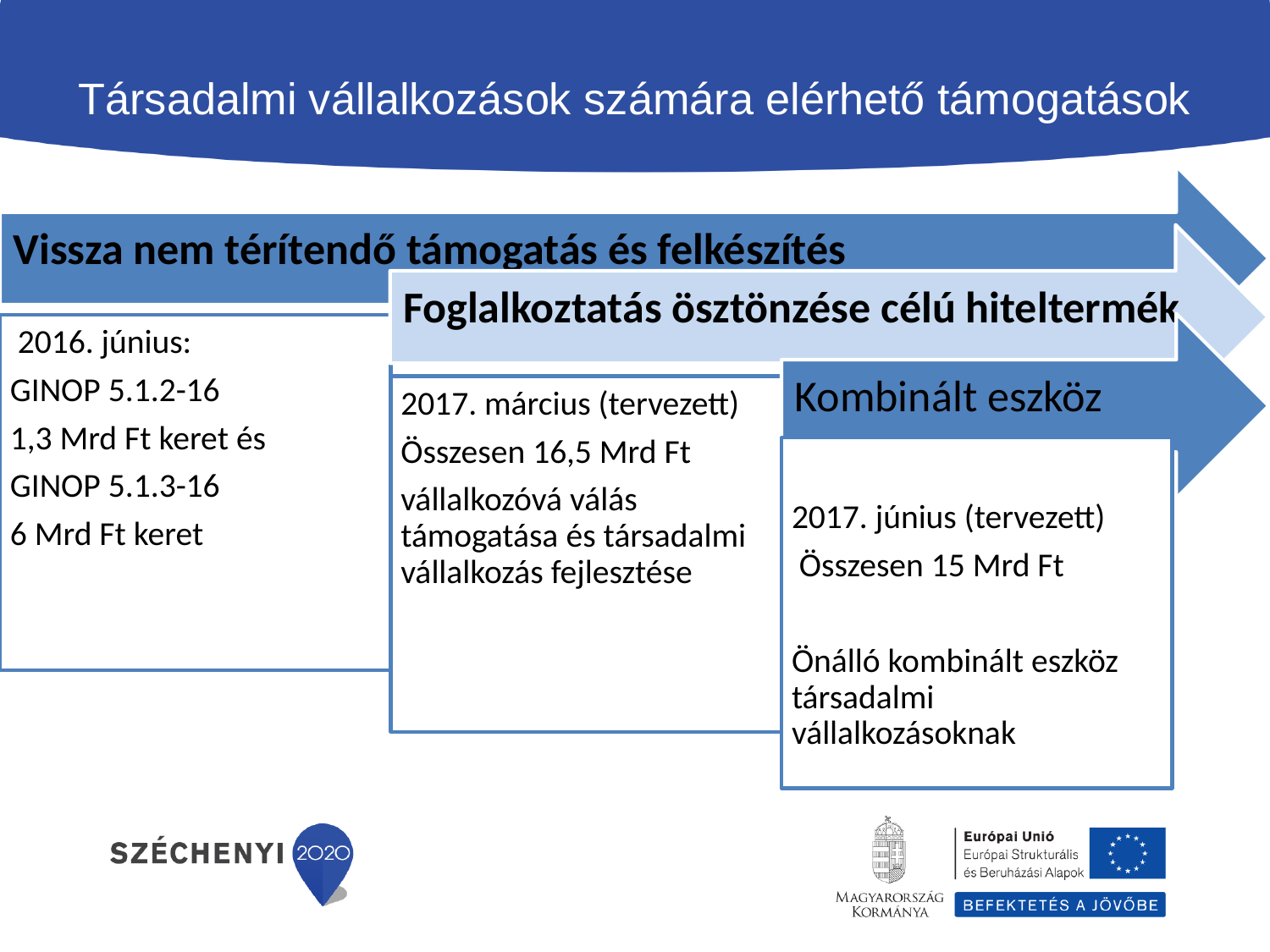

# Társadalmi vállalkozások számára elérhető támogatások
Vissza nem térítendő támogatás és felkészítés
 2016. június:
GINOP 5.1.2-16
1,3 Mrd Ft keret és
GINOP 5.1.3-16
6 Mrd Ft keret
Foglalkoztatás ösztönzése célú hiteltermék
2017. március (tervezett)
Összesen 16,5 Mrd Ft
vállalkozóvá válás támogatása és társadalmi vállalkozás fejlesztése
Kombinált eszköz

2017. június (tervezett)
 Összesen 15 Mrd Ft

Önálló kombinált eszköz társadalmi vállalkozásoknak